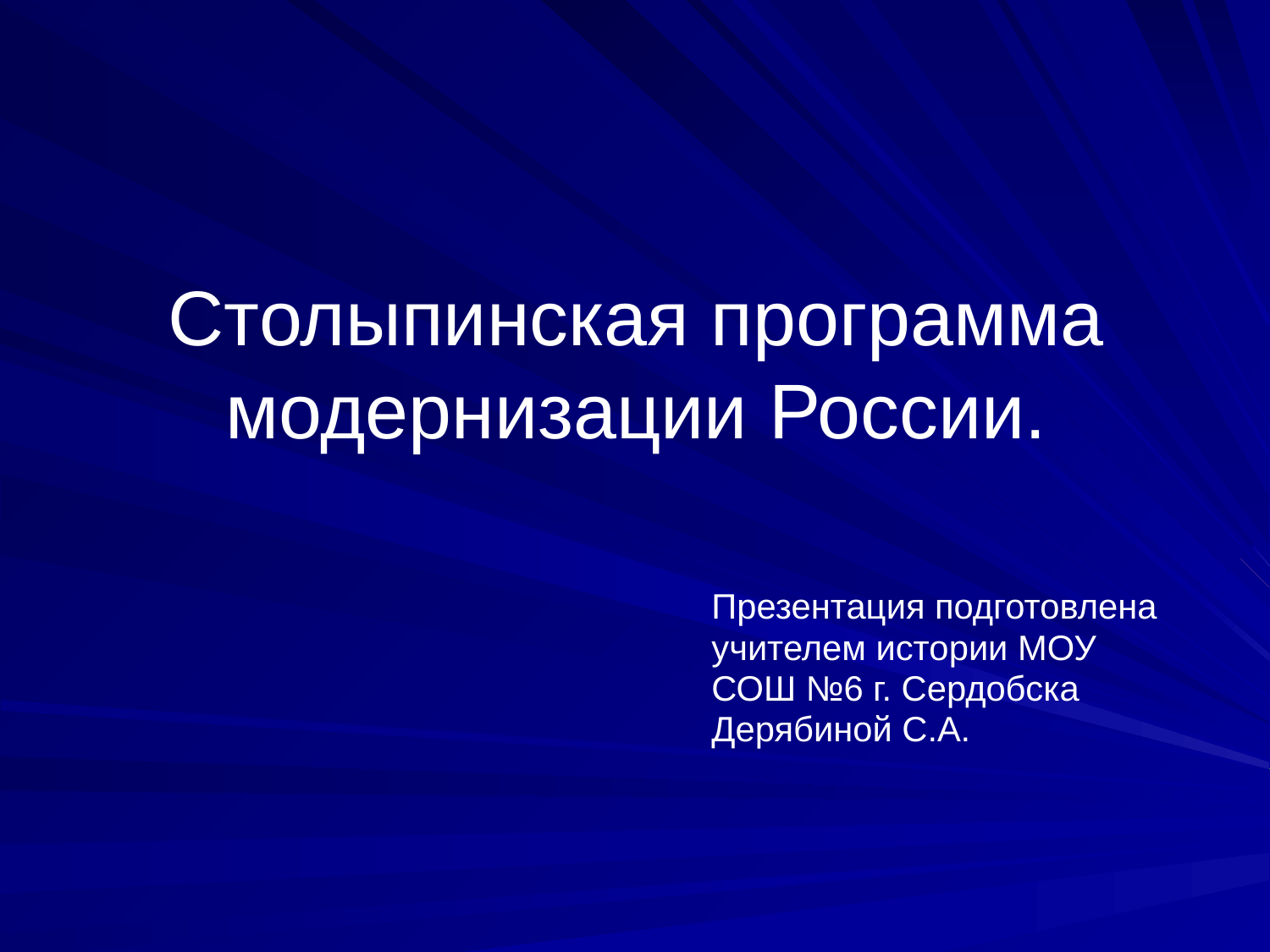

# Столыпинская программа модернизации России.
                       Презентация подготовлена
                       учителем истории МОУ
                       СОШ №6 г. Сердобска
                       Дерябиной С.А.